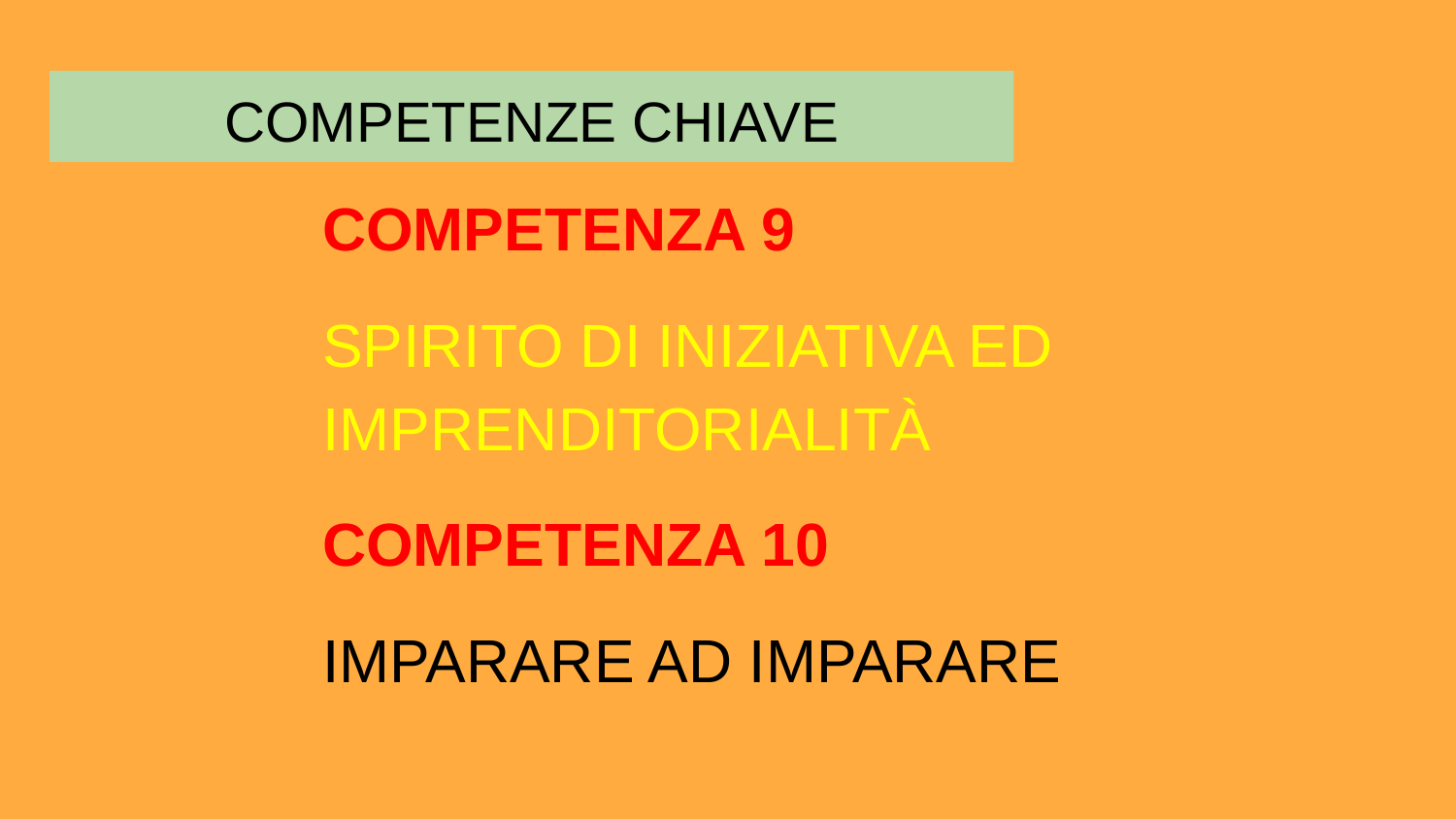

# COMPETENZE CHIAVE

COMPETENZA 9
SPIRITO DI INIZIATIVA ED IMPRENDITORIALITÀ
COMPETENZA 10
IMPARARE AD IMPARARE